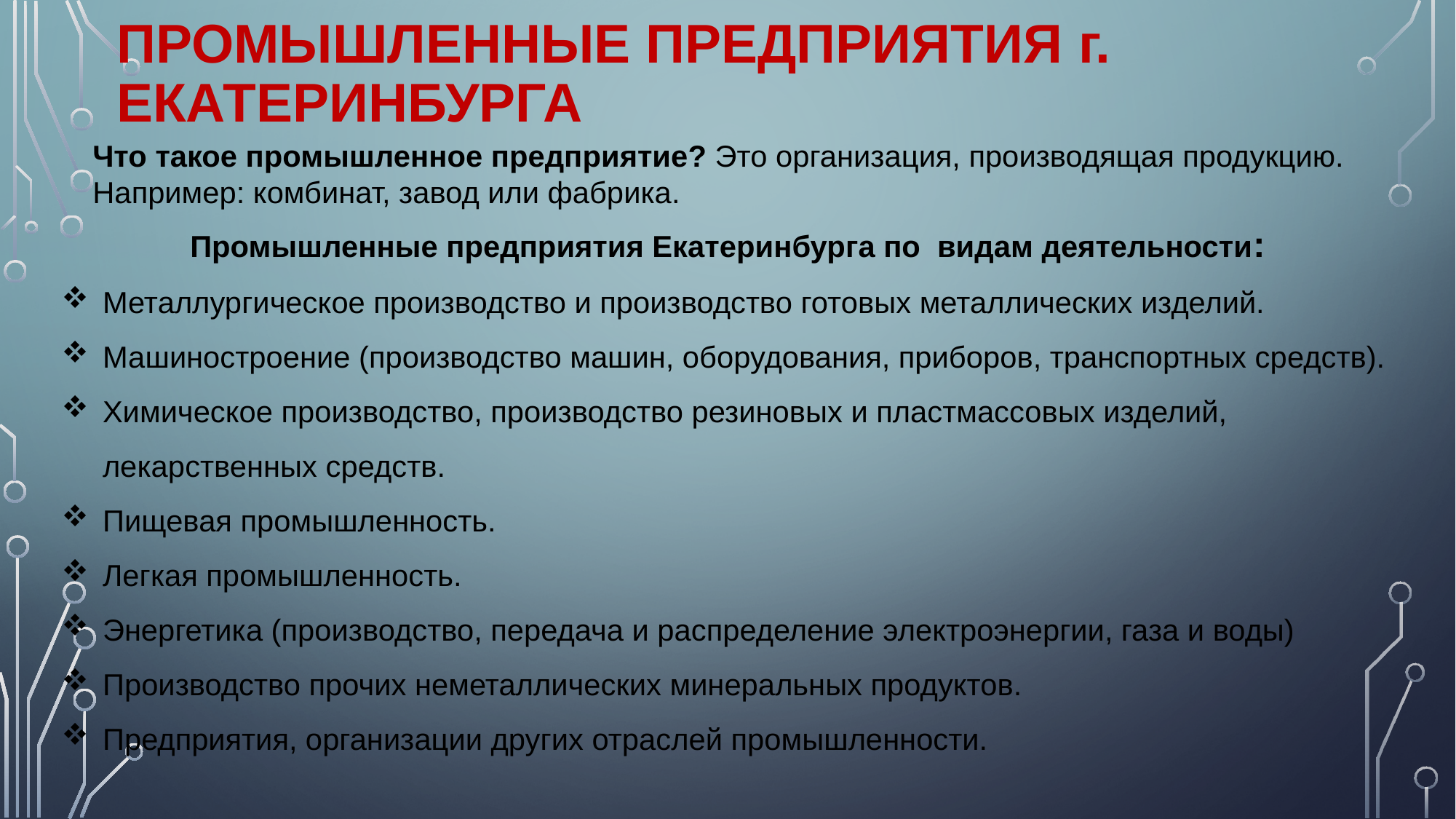

# Промышленные предприятия г. Екатеринбурга
Что такое промышленное предприятие? Это организация, производящая продукцию. Например: комбинат, завод или фабрика.
Промышленные предприятия Екатеринбурга по  видам деятельности:
Металлургическое производство и производство готовых металлических изделий.
Машиностроение (производство машин, оборудования, приборов, транспортных средств).
Химическое производство, производство резиновых и пластмассовых изделий, лекарственных средств.
Пищевая промышленность.
Легкая промышленность.
Энергетика (производство, передача и распределение электроэнергии, газа и воды)
Производство прочих неметаллических минеральных продуктов.
Предприятия, организации других отраслей промышленности.